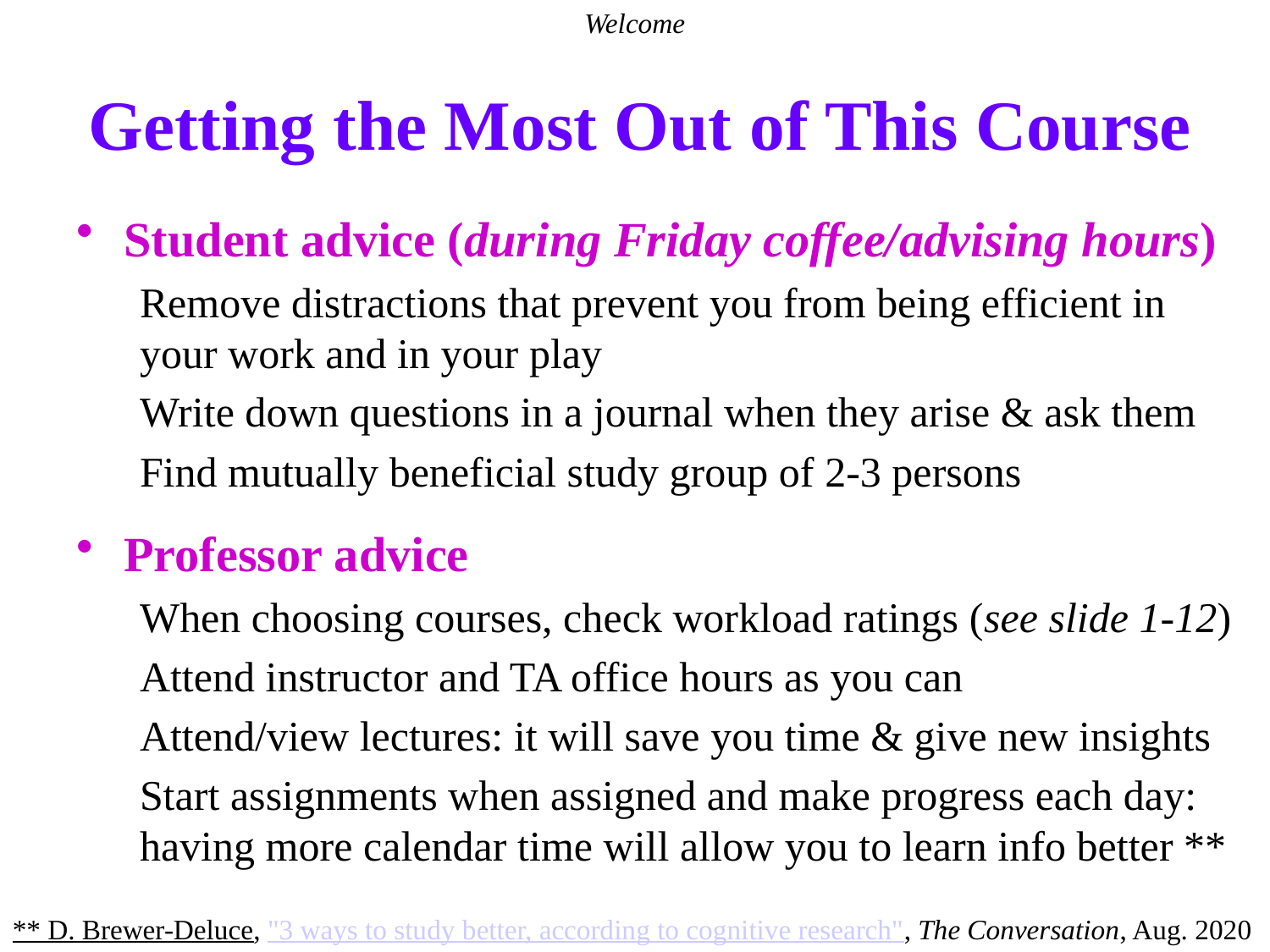

Welcome
# Getting the Most Out of This Course
Student advice (during Friday coffee/advising hours)
Remove distractions that prevent you from being efficient in your work and in your play
Write down questions in a journal when they arise & ask them
Find mutually beneficial study group of 2-3 persons
Professor advice
When choosing courses, check workload ratings (see slide 1-12)
Attend instructor and TA office hours as you can
Attend/view lectures: it will save you time & give new insights
Start assignments when assigned and make progress each day: having more calendar time will allow you to learn info better **
** D. Brewer-Deluce, "3 ways to study better, according to cognitive research", The Conversation, Aug. 2020